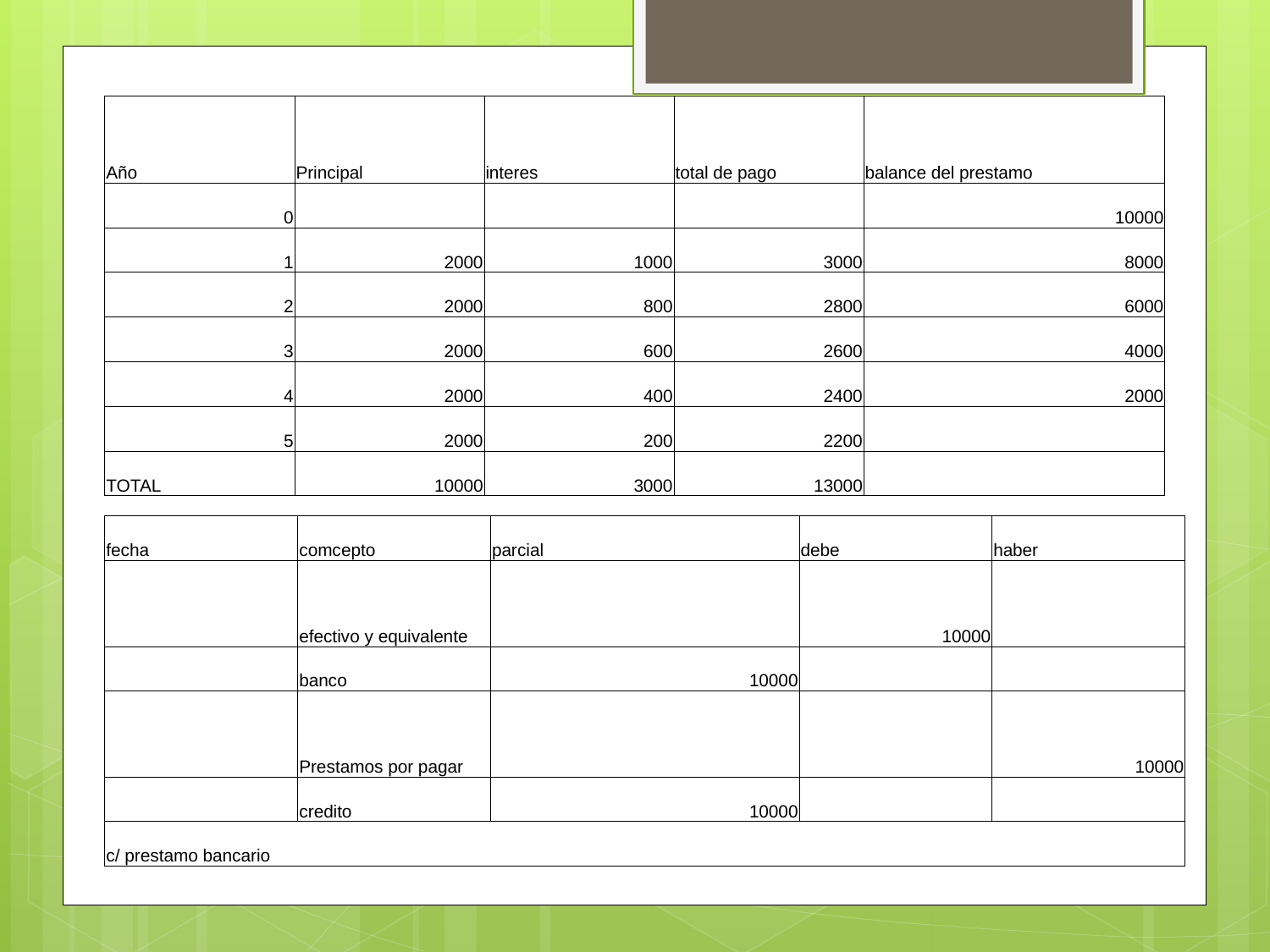

| Año | Principal | interes | total de pago | balance del prestamo |
| --- | --- | --- | --- | --- |
| 0 |  |  |  | 10000 |
| 1 | 2000 | 1000 | 3000 | 8000 |
| 2 | 2000 | 800 | 2800 | 6000 |
| 3 | 2000 | 600 | 2600 | 4000 |
| 4 | 2000 | 400 | 2400 | 2000 |
| 5 | 2000 | 200 | 2200 |  |
| TOTAL | 10000 | 3000 | 13000 |  |
| fecha | comcepto | parcial | debe | haber |
| --- | --- | --- | --- | --- |
|  | efectivo y equivalente |  | 10000 |  |
|  | banco | 10000 |  |  |
|  | Prestamos por pagar |  |  | 10000 |
|  | credito | 10000 |  |  |
| c/ prestamo bancario |  |  |  |  |